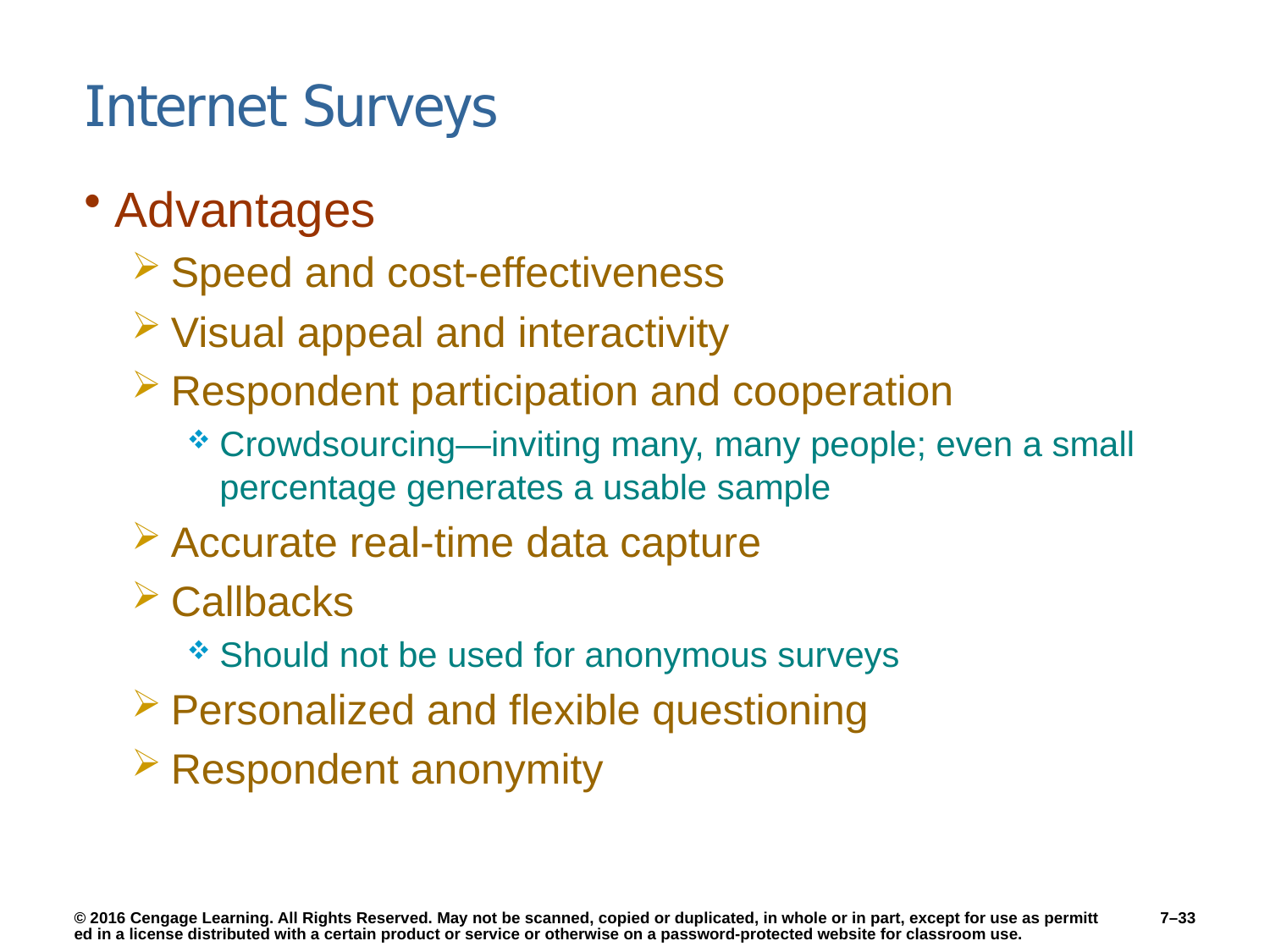

# Internet Surveys
Advantages
Speed and cost-effectiveness
Visual appeal and interactivity
Respondent participation and cooperation
Crowdsourcing—inviting many, many people; even a small percentage generates a usable sample
Accurate real-time data capture
Callbacks
Should not be used for anonymous surveys
Personalized and flexible questioning
Respondent anonymity

7–33
© 2016 Cengage Learning. All Rights Reserved. May not be scanned, copied or duplicated, in whole or in part, except for use as permitted in a license distributed with a certain product or service or otherwise on a password-protected website for classroom use.